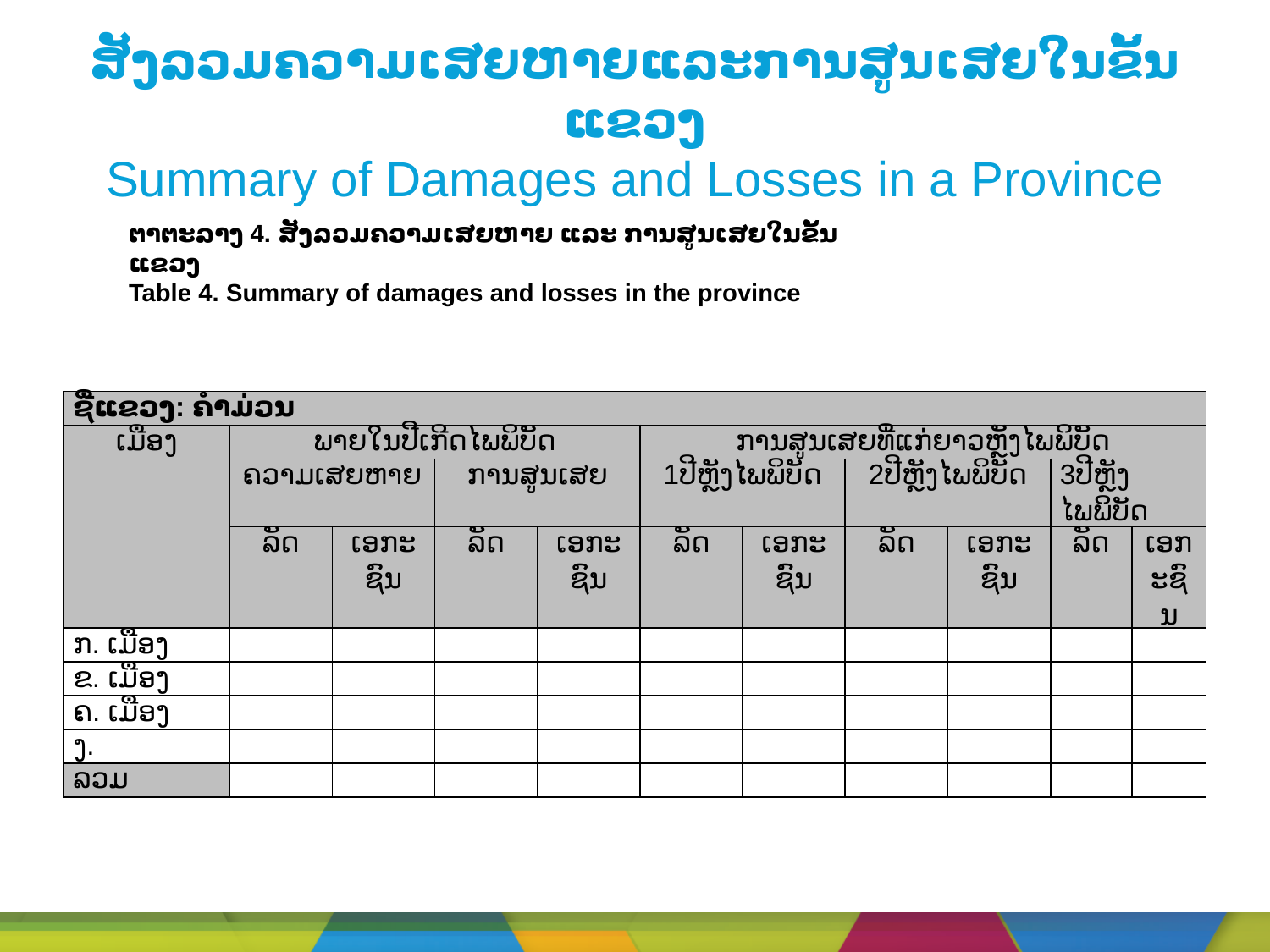

# ສັງລວມຄວາມເສຍຫາຍແລະການສູນເສຍໃນຂັ້ນແຂວງ Summary of Damages and Losses in a Province
ຕາຕະລາງ 4. ສັງລວມຄວາມເສຍຫາຍ ແລະ ການສູນເສຍໃນຂັ້ນແຂວງ
Table 4. Summary of damages and losses in the province
| ຊື່ແຂວງ: ຄຳມ່ວນ |  |  |  |  |  |  |  |  |  |  |
| --- | --- | --- | --- | --- | --- | --- | --- | --- | --- | --- |
| ເມືອງ | ພາຍໃນປີເກີດໄພພິບັດ |  |  |  | ການສູນເສຍທີ່ແກ່ຍາວຫຼັງໄພພິບັດ |  |  |  |  |  |
|  | ຄວາມເສຍຫາຍ |  | ການສູນເສຍ |  | 1ປີຫຼັງໄພພິບັດ |  | 2ປີຫຼັງໄພພິບັດ |  | 3ປີຫຼັງໄພພິບັດ |  |
|  | ລັດ | ເອກະຊົນ | ລັດ | ເອກະຊົນ | ລັດ | ເອກະຊົນ | ລັດ | ເອກະຊົນ | ລັດ | ເອກະຊົນ |
| ກ. ເມືອງ |  |  |  |  |  |  |  |  |  |  |
| ຂ. ເມືອງ |  |  |  |  |  |  |  |  |  |  |
| ຄ. ເມືອງ |  |  |  |  |  |  |  |  |  |  |
| ງ. |  |  |  |  |  |  |  |  |  |  |
| ລວມ |  |  |  |  |  |  |  |  |  |  |